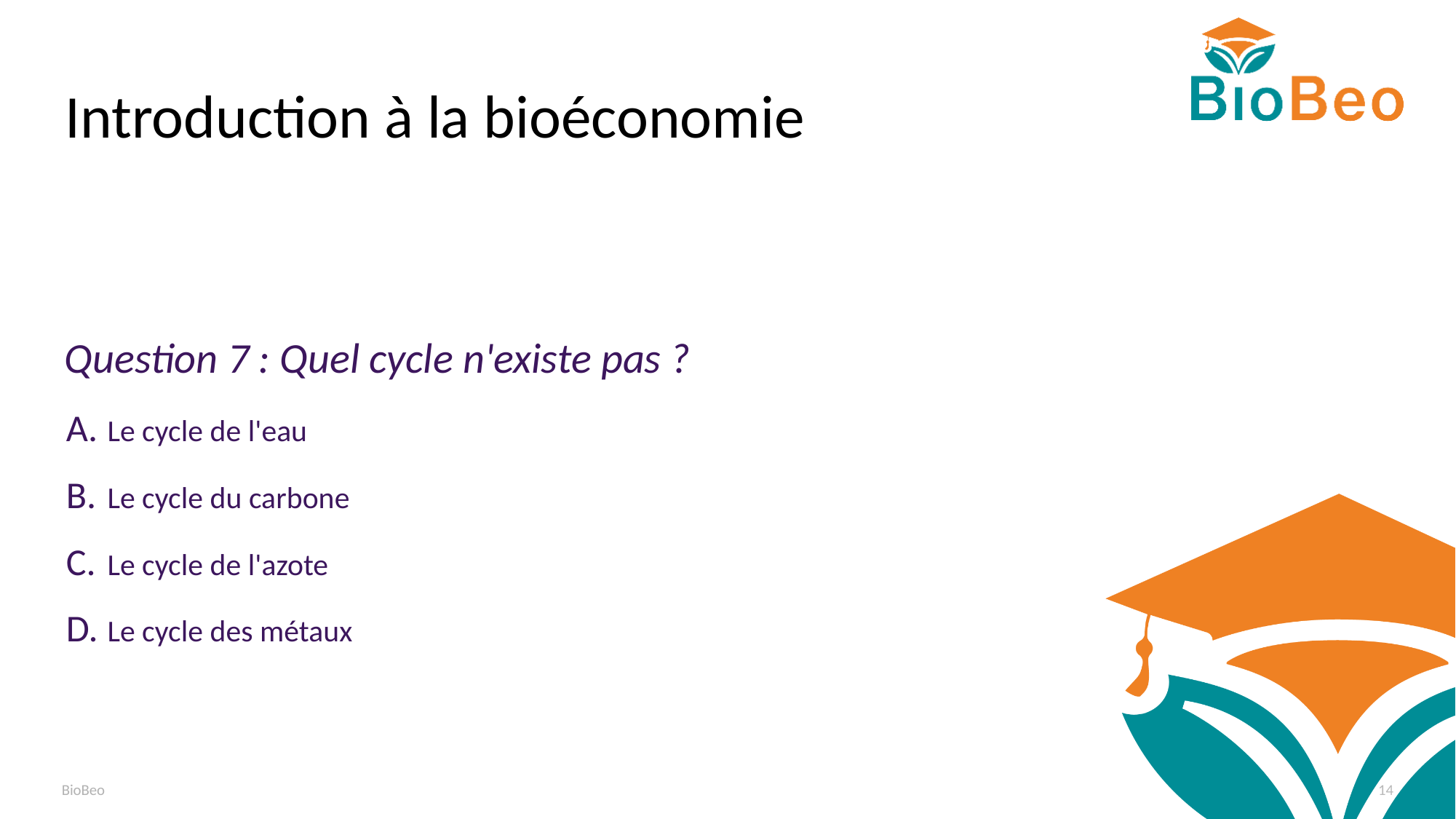

# Introduction à la bioéconomie
Question 7 : Quel cycle n'existe pas ?
Le cycle de l'eau
Le cycle du carbone
Le cycle de l'azote
Le cycle des métaux
BioBeo
14